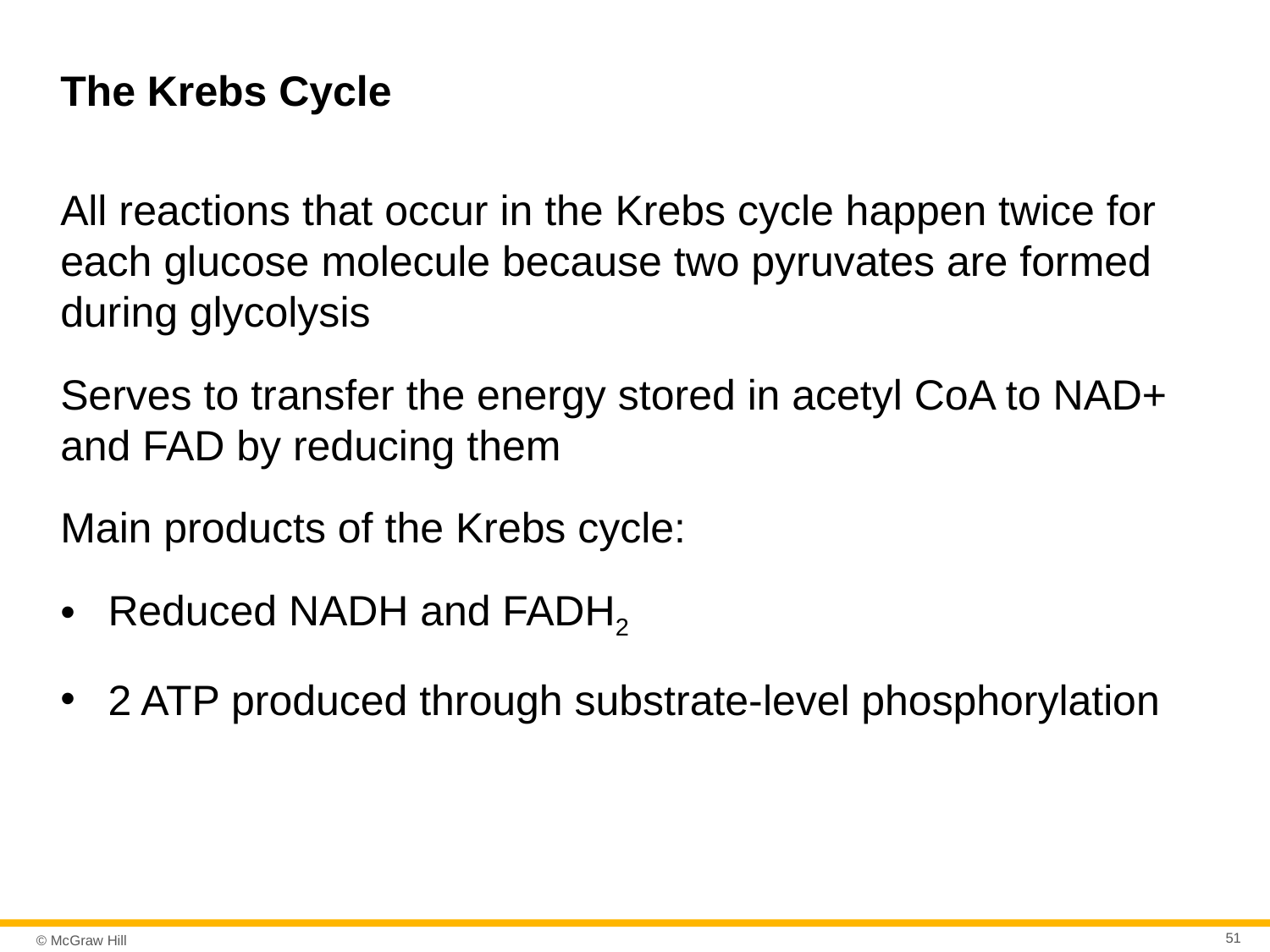

# The Krebs Cycle
All reactions that occur in the Krebs cycle happen twice for each glucose molecule because two pyruvates are formed during glycolysis
Serves to transfer the energy stored in acetyl CoA to NAD+ and FAD by reducing them
Main products of the Krebs cycle:
Reduced NADH and FADH2
2 ATP produced through substrate-level phosphorylation